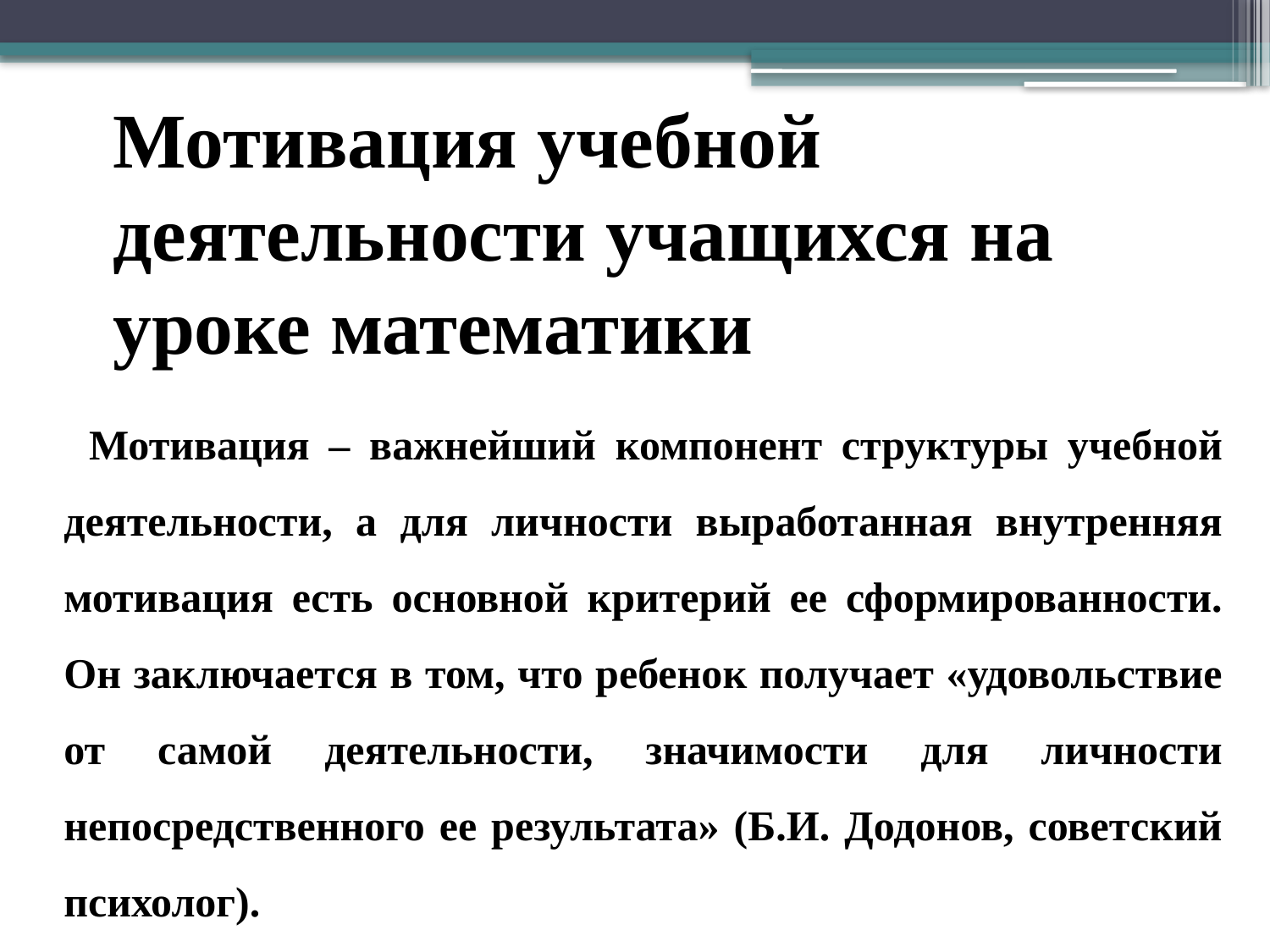

# Мотивация учебной деятельности учащихся на уроке математики
Мотивация – важнейший компонент структуры учебной деятельности, а для личности выработанная внутренняя мотивация есть основной критерий ее сформированности. Он заключается в том, что ребенок получает «удовольствие от самой деятельности, значимости для личности непосредственного ее результата» (Б.И. Додонов, советский психолог).